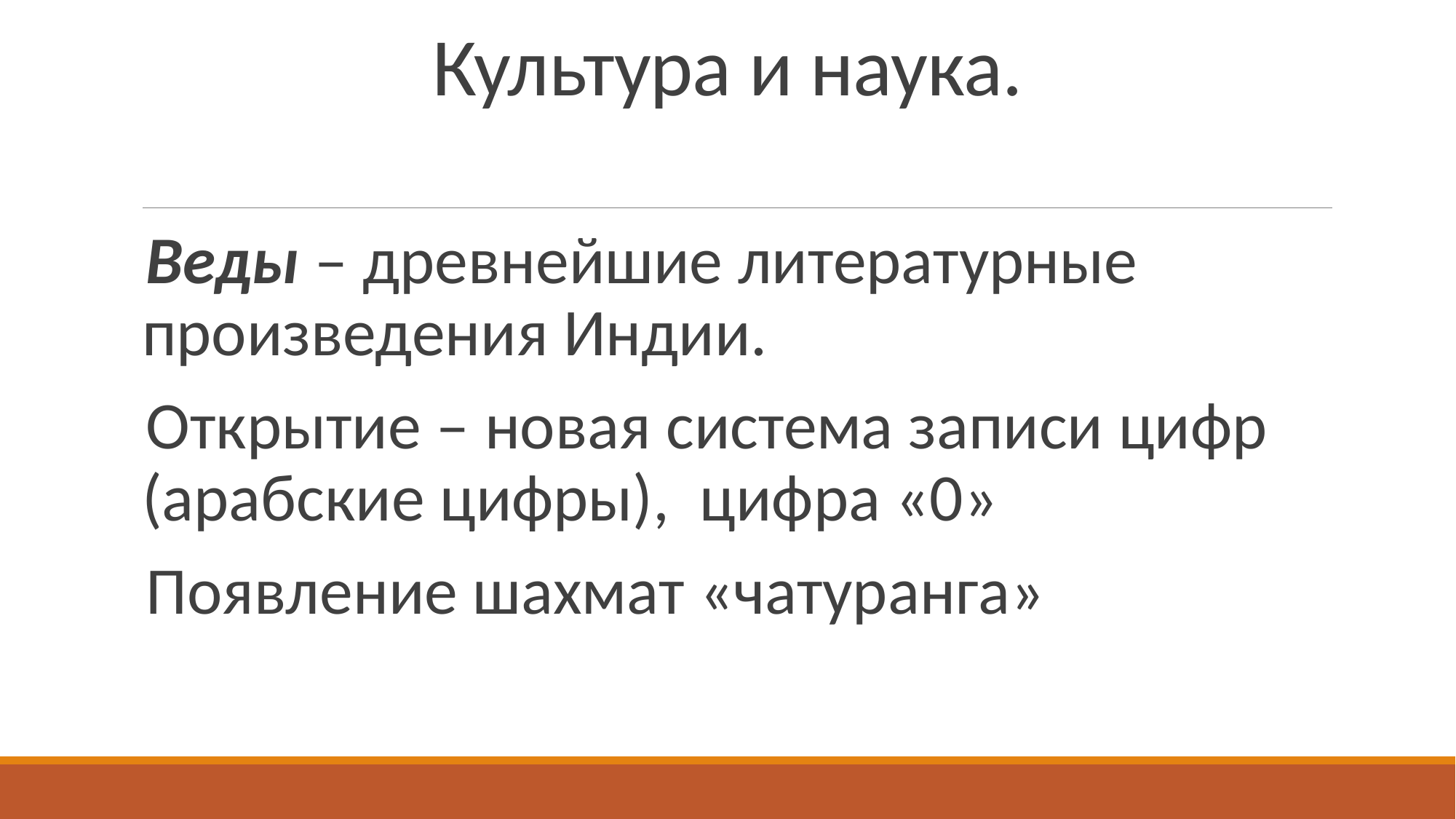

# Культура и наука.
Веды – древнейшие литературные произведения Индии.
Открытие – новая система записи цифр (арабские цифры),  цифра «0»
Появление шахмат «чатуранга»